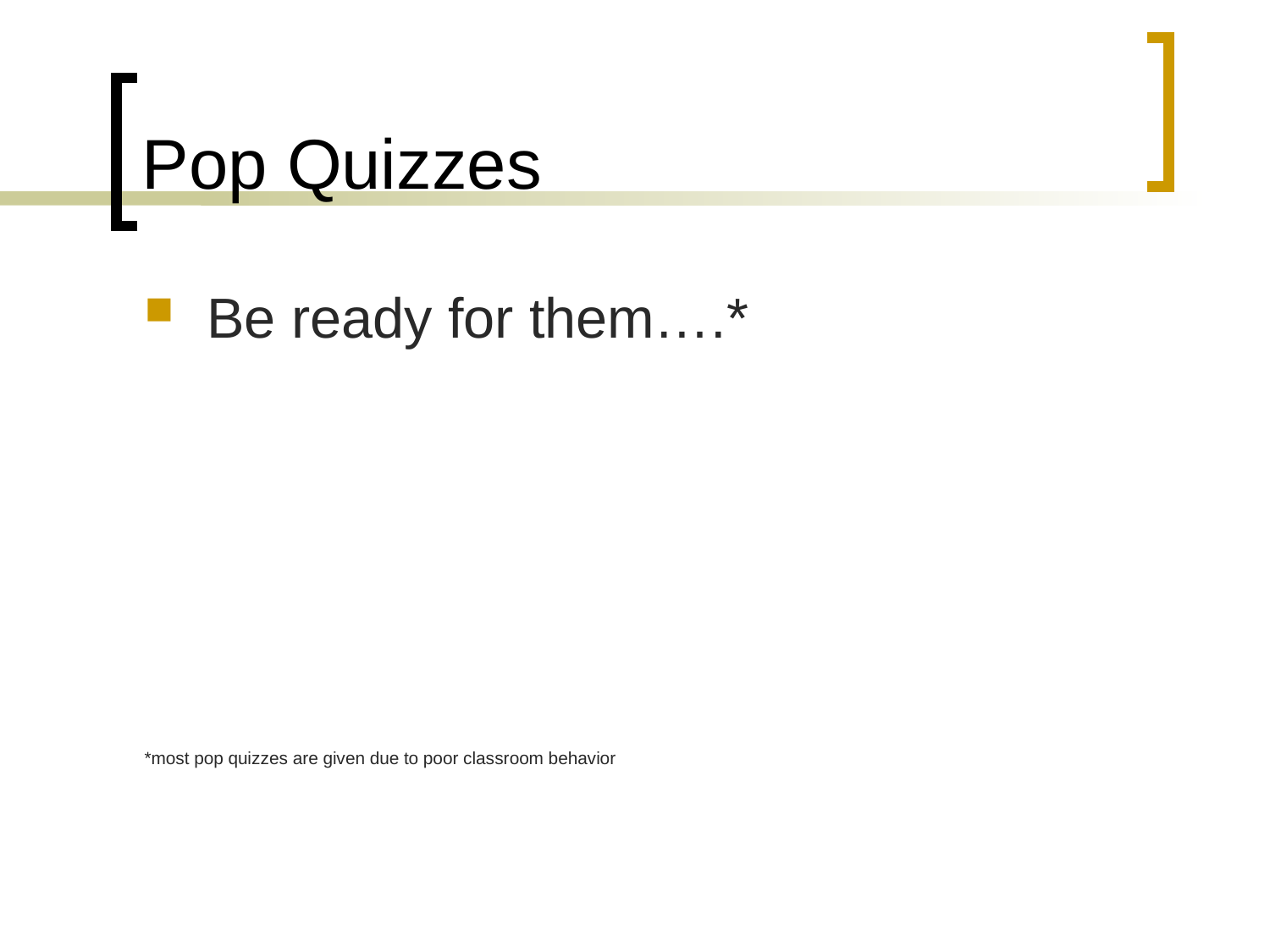

# Pop Quizzes
Be ready for them….*

*most pop quizzes are given due to poor classroom behavior